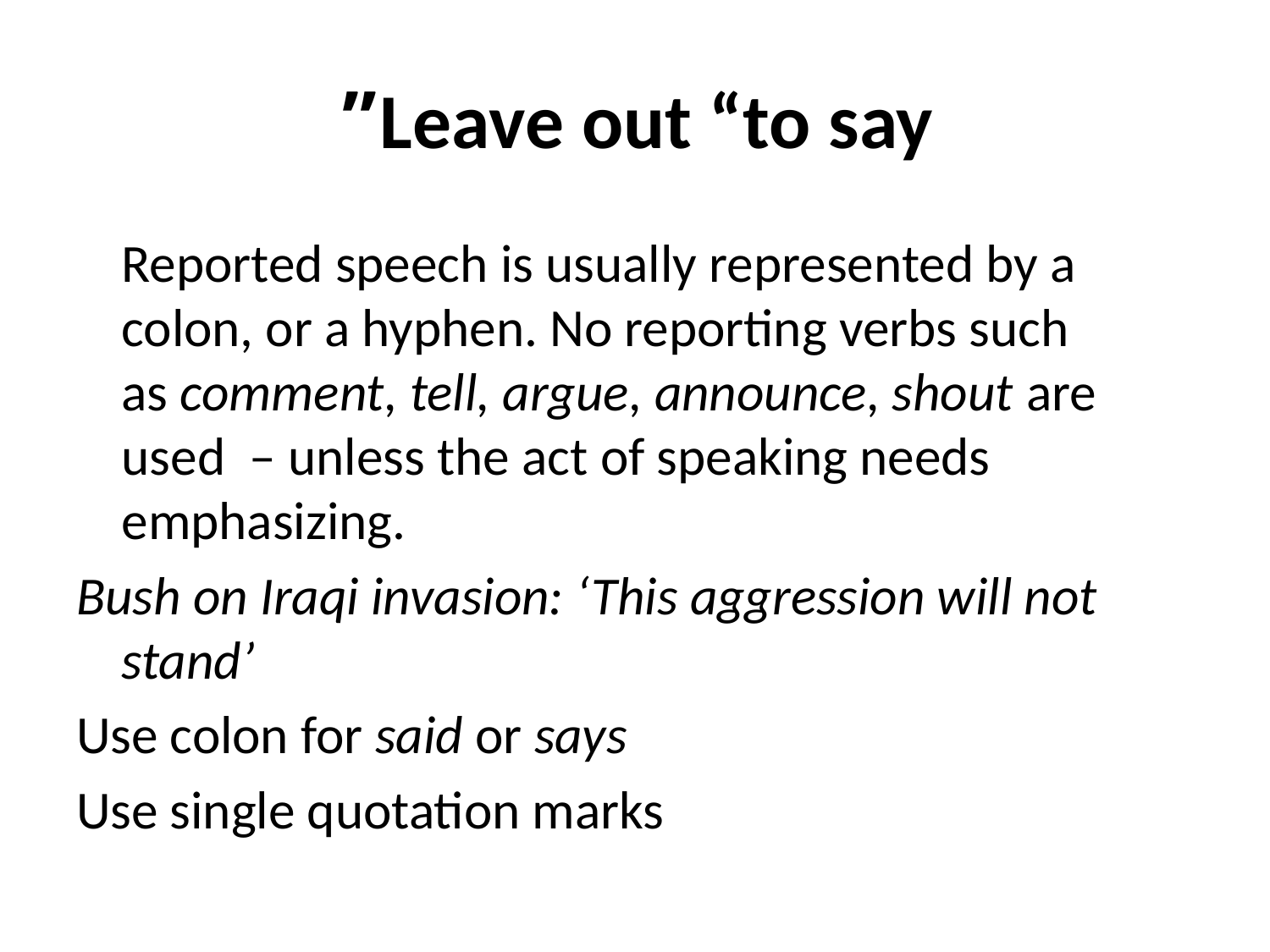

# Leave out “to say”
	Reported speech is usually represented by a colon, or a hyphen. No reporting verbs such as comment, tell, argue, announce, shout are used  – unless the act of speaking needs emphasizing.
Bush on Iraqi invasion: ‘This aggression will not stand’
Use colon for said or says
Use single quotation marks